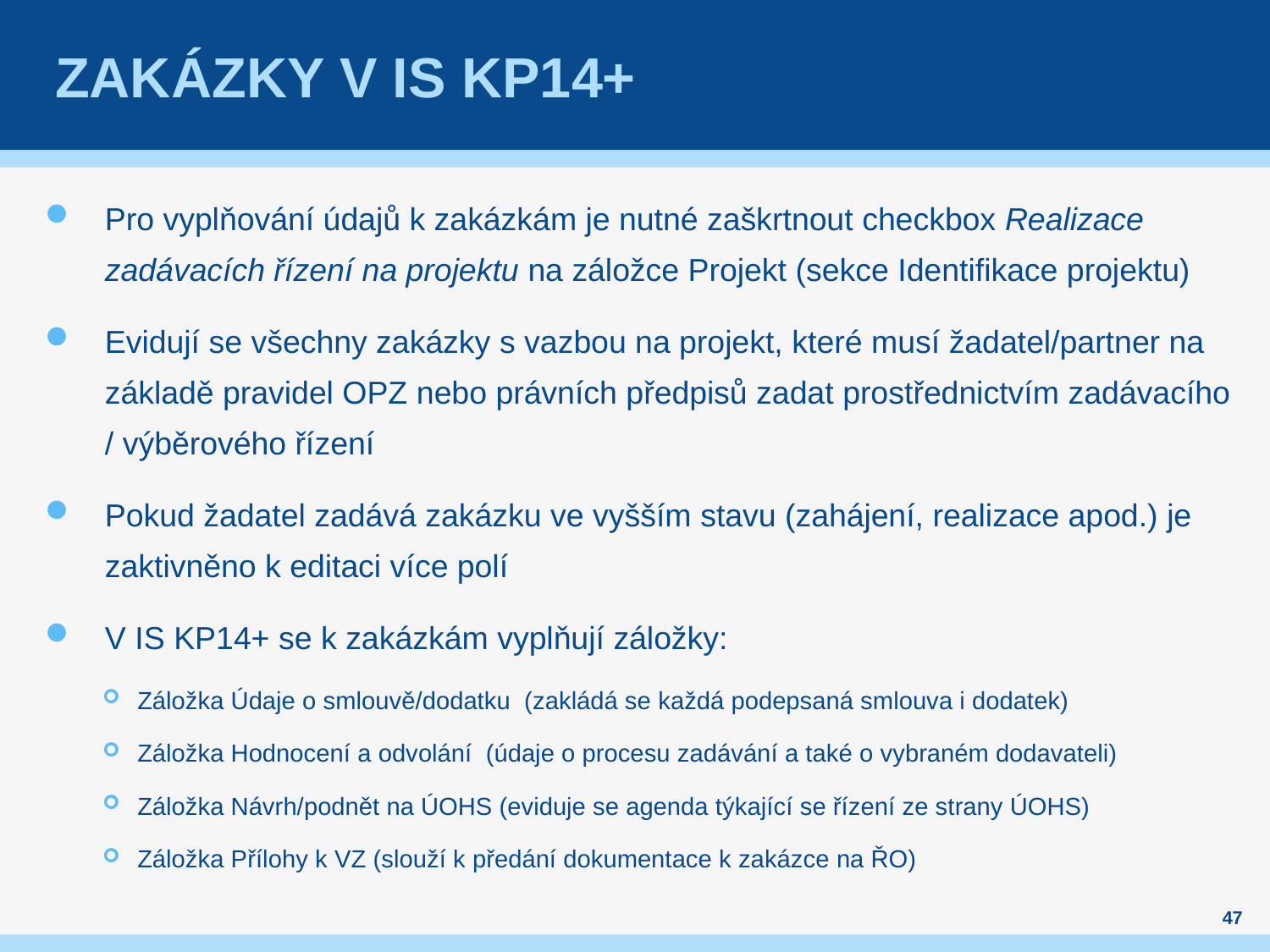

# Zakázky v is kp14+
Pro vyplňování údajů k zakázkám je nutné zaškrtnout checkbox Realizace zadávacích řízení na projektu na záložce Projekt (sekce Identifikace projektu)
Evidují se všechny zakázky s vazbou na projekt, které musí žadatel/partner na základě pravidel OPZ nebo právních předpisů zadat prostřednictvím zadávacího / výběrového řízení
Pokud žadatel zadává zakázku ve vyšším stavu (zahájení, realizace apod.) je zaktivněno k editaci více polí
V IS KP14+ se k zakázkám vyplňují záložky:
Záložka Údaje o smlouvě/dodatku  (zakládá se každá podepsaná smlouva i dodatek)
Záložka Hodnocení a odvolání  (údaje o procesu zadávání a také o vybraném dodavateli)
Záložka Návrh/podnět na ÚOHS (eviduje se agenda týkající se řízení ze strany ÚOHS)
Záložka Přílohy k VZ (slouží k předání dokumentace k zakázce na ŘO)

47